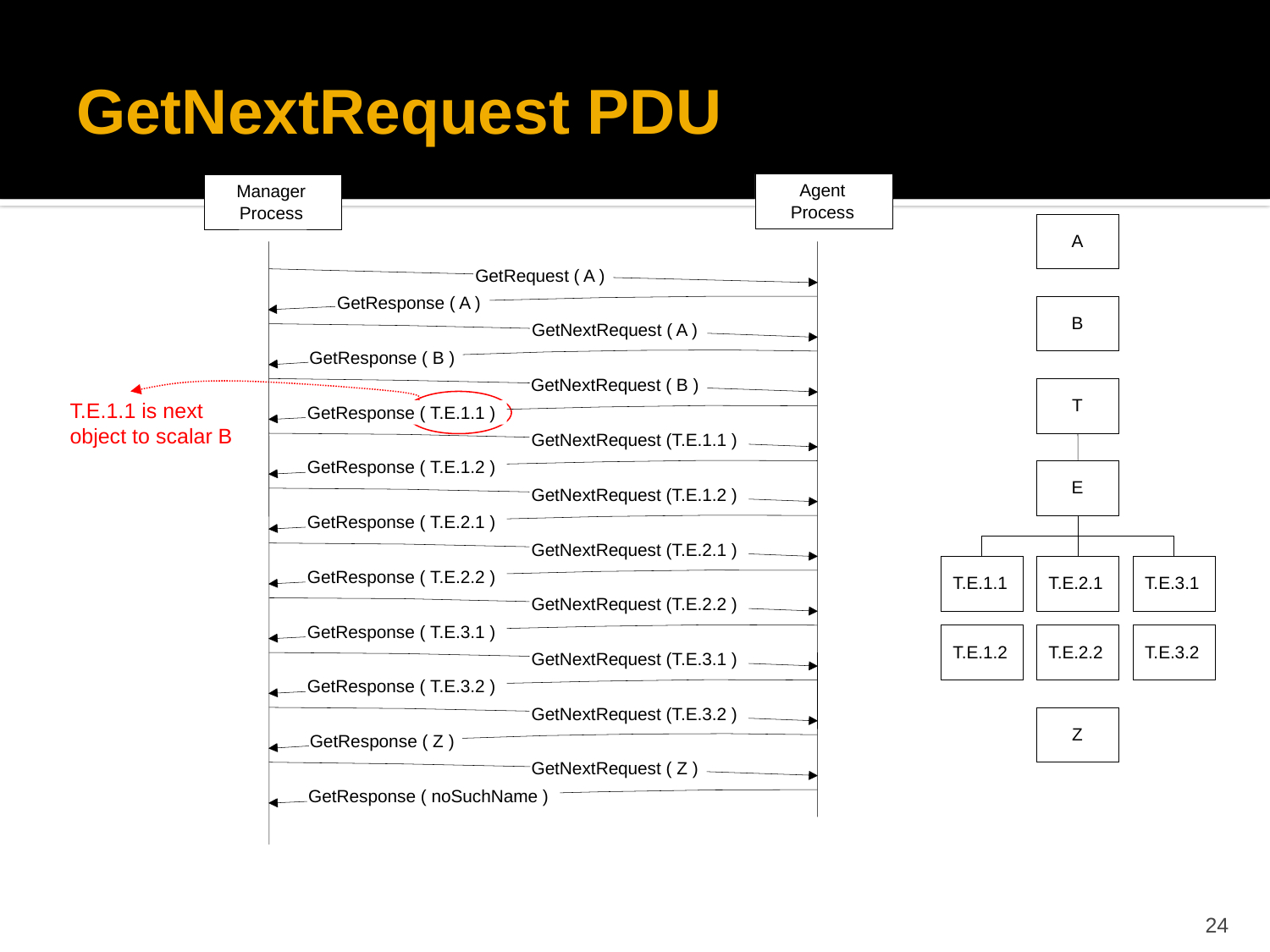

# GetNextRequest PDU

Agent
Manager
Process
Process

GetRequest ( A )

GetResponse ( A )

GetNextRequest ( A )

GetResponse ( B )

GetNextRequest ( B )

GetResponse ( T.E.1.1 )

GetNextRequest (T.E.1.1 )

GetResponse ( T.E.1.2 )

GetNextRequest (T.E.1.2 )

GetResponse ( T.E.2.1 )

GetNextRequest (T.E.2.1 )

GetResponse ( T.E.2.2 )

GetNextRequest (T.E.2.2 )

GetResponse ( T.E.3.1 )

GetNextRequest (T.E.3.1 )

GetResponse ( T.E.3.2 )

GetNextRequest (T.E.3.2 )

GetResponse ( Z )

GetNextRequest ( Z )

GetResponse ( noSuchName )

A

B

T

E

T.E.1.1
T.E.2.1
T.E.3.1

T.E.1.2
T.E.2.2
T.E.3.2

Z

T.E.1.1 is next
object to scalar B

24